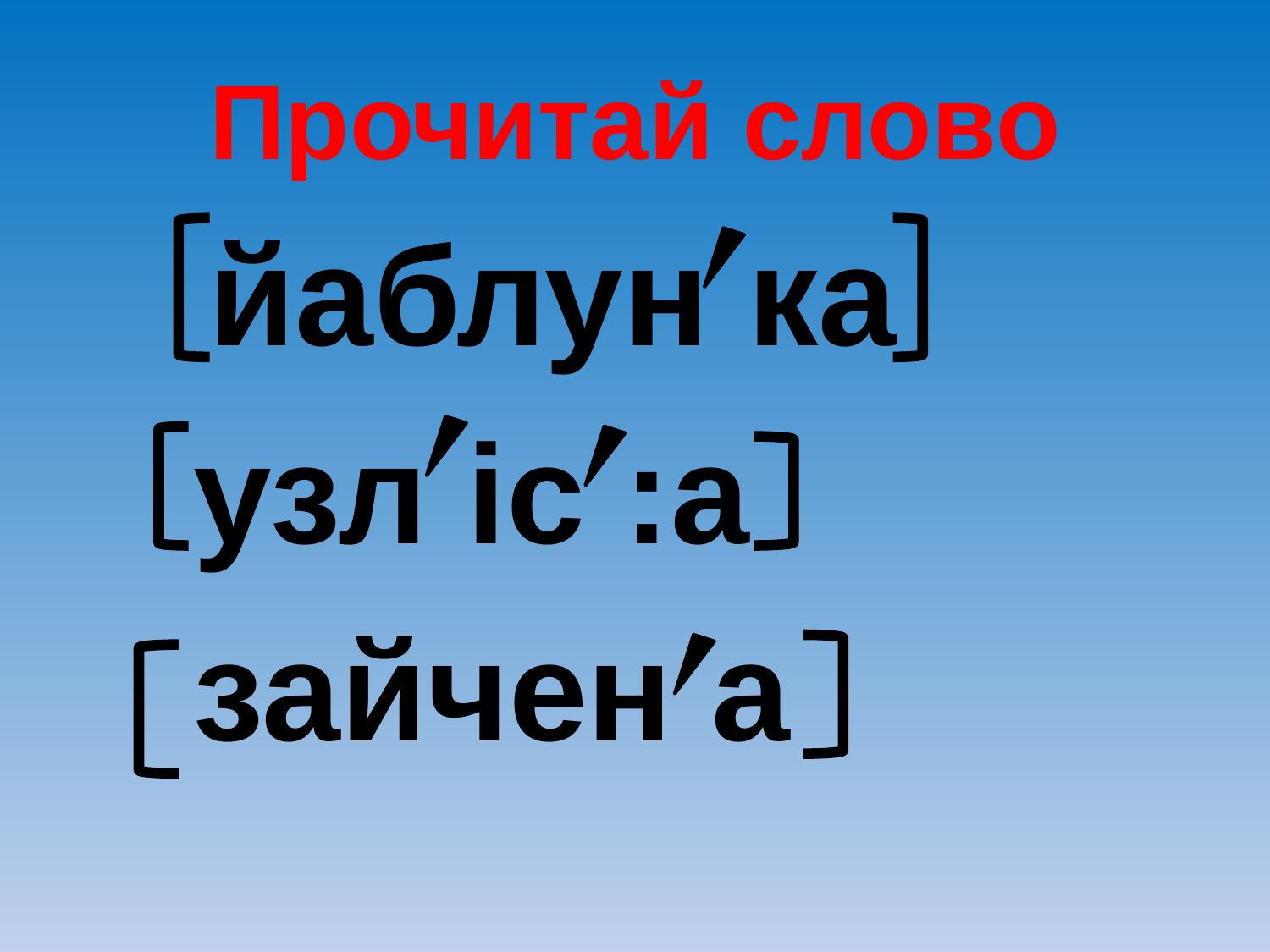

# Прочитай слово
     йаблун ка
   узл іс :а
   зайчен а